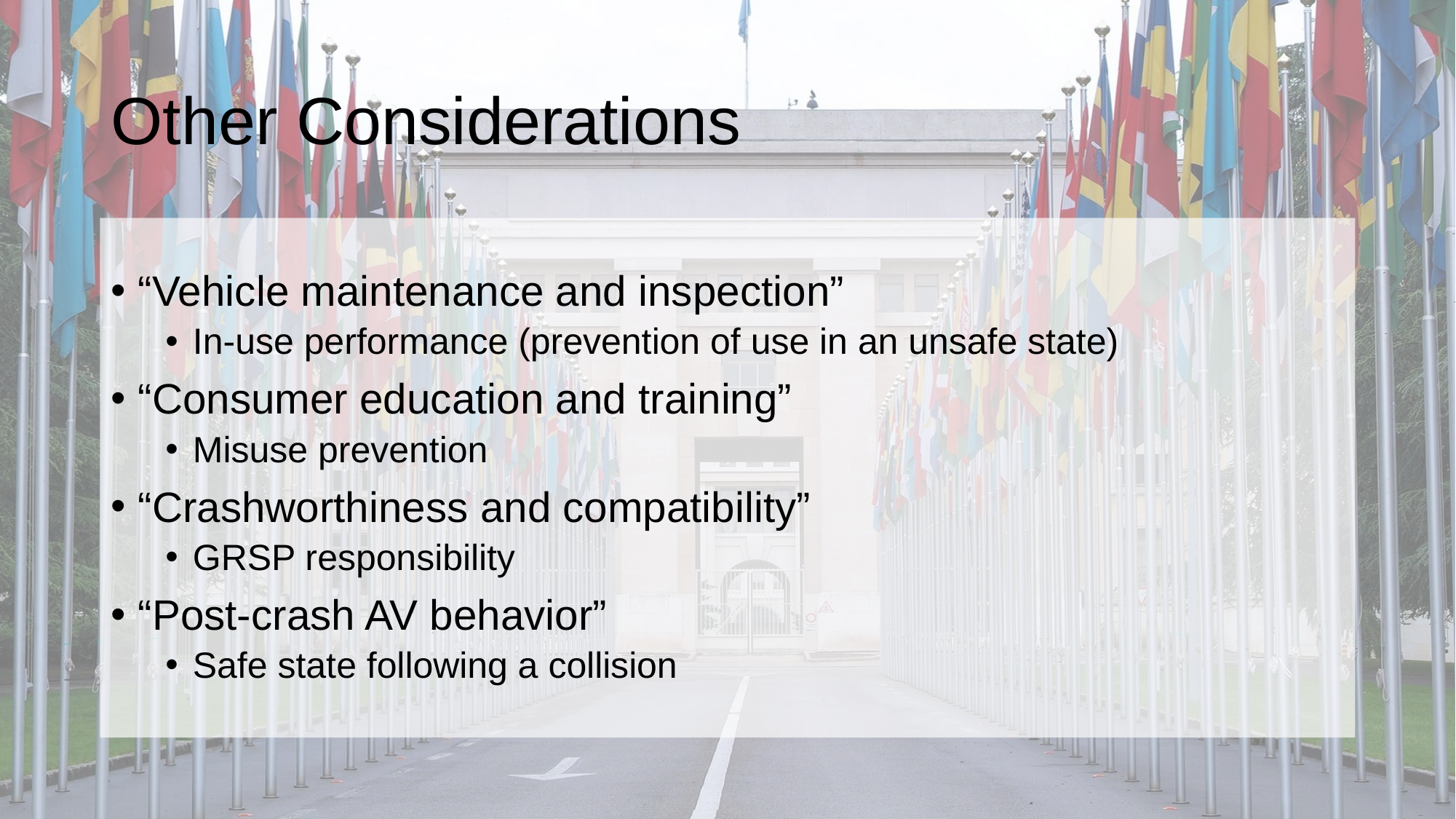

# Other Considerations
“Vehicle maintenance and inspection”
In-use performance (prevention of use in an unsafe state)
“Consumer education and training”
Misuse prevention
“Crashworthiness and compatibility”
GRSP responsibility
“Post-crash AV behavior”
Safe state following a collision